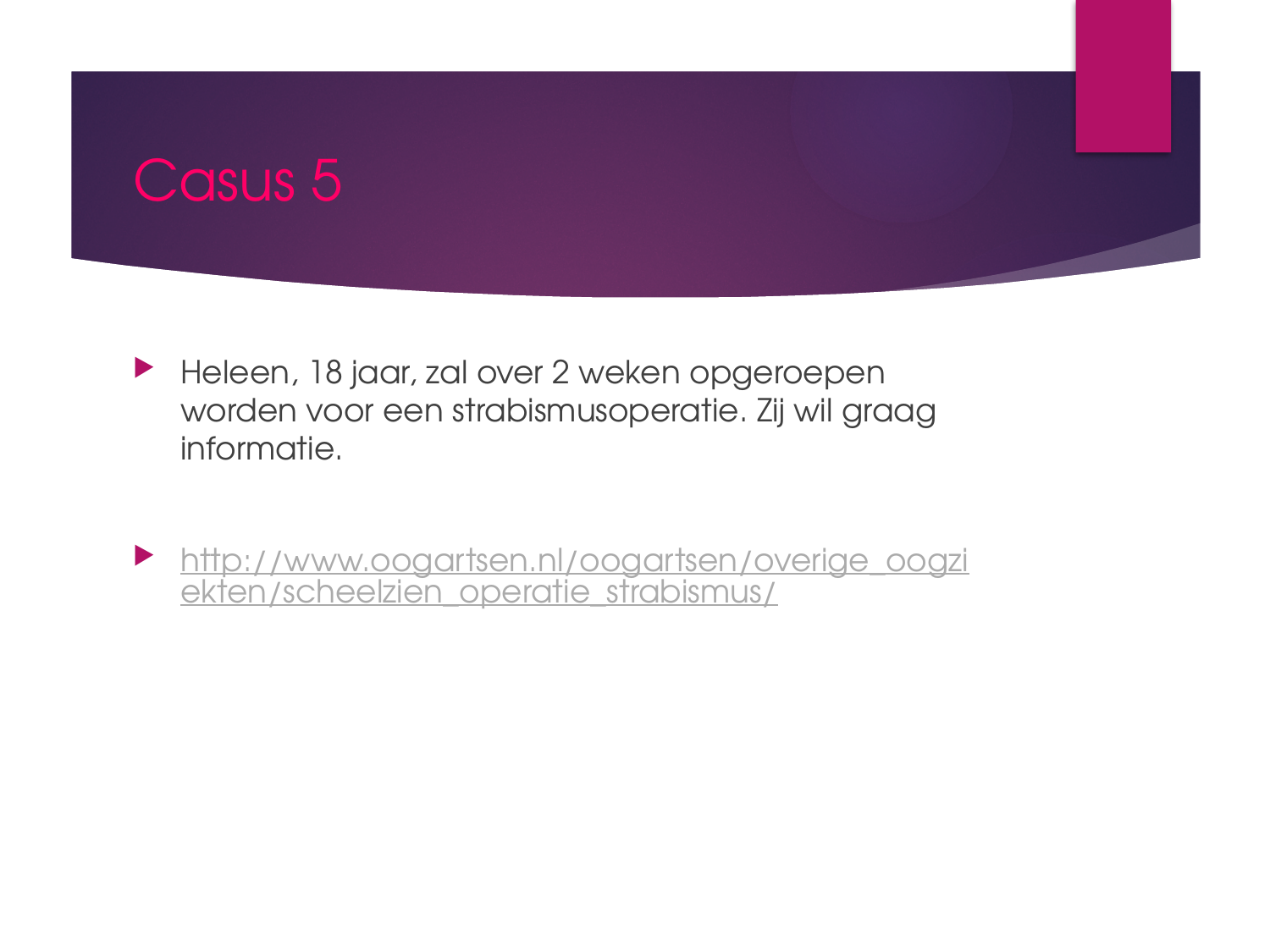

# Casus 5
Heleen, 18 jaar, zal over 2 weken opgeroepen worden voor een strabismusoperatie. Zij wil graag informatie.

http://www.oogartsen.nl/oogartsen/overige_oogziekten/scheelzien_operatie_strabismus/